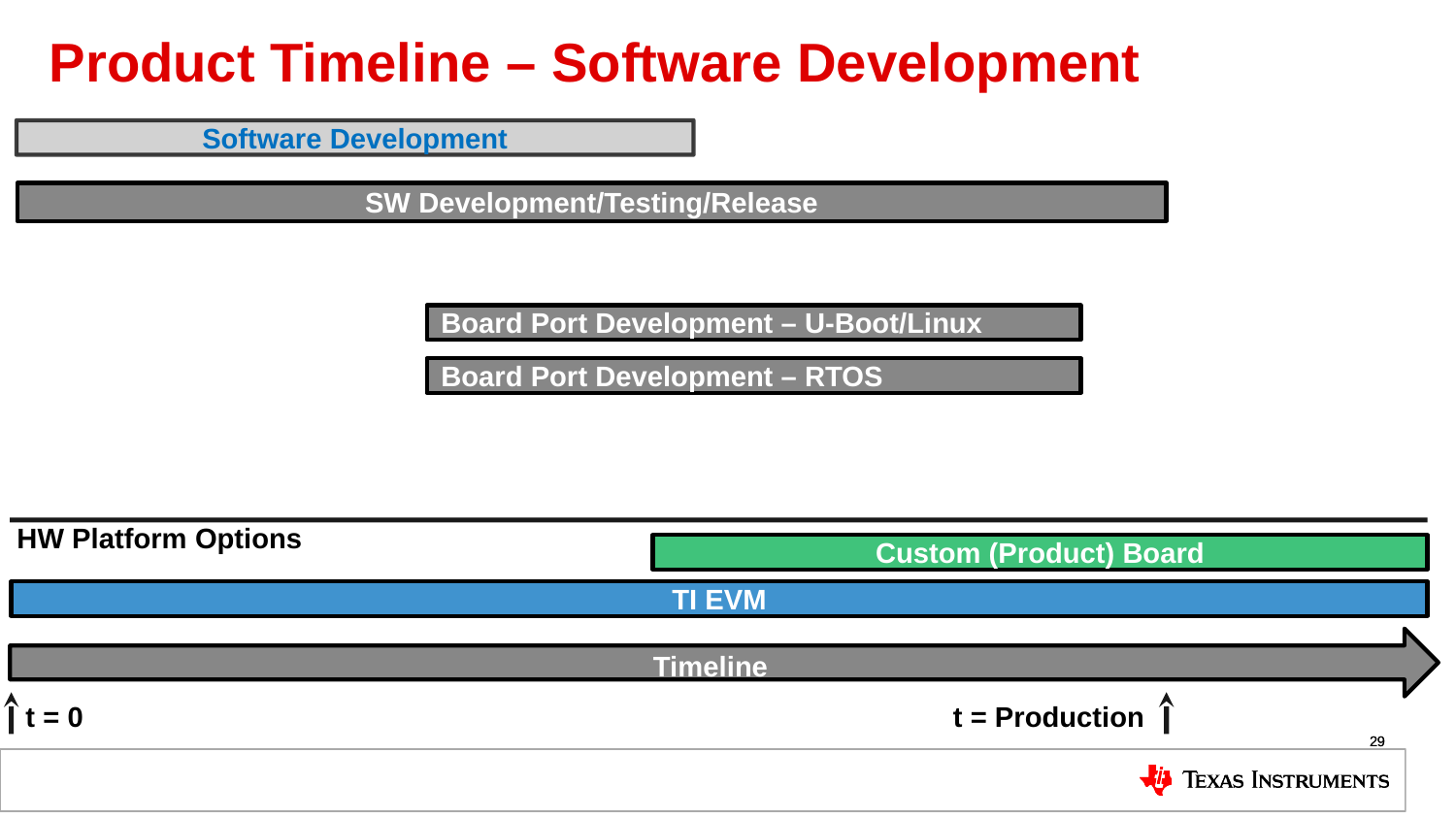

# Product Timeline – Software Development
Software Development
SW Development/Testing/Release
Board Port Development – U-Boot/Linux
Board Port Development – RTOS
HW Platform Options
Custom (Product) Board
TI EVM
Timeline
t = 0
t = Production
29
29